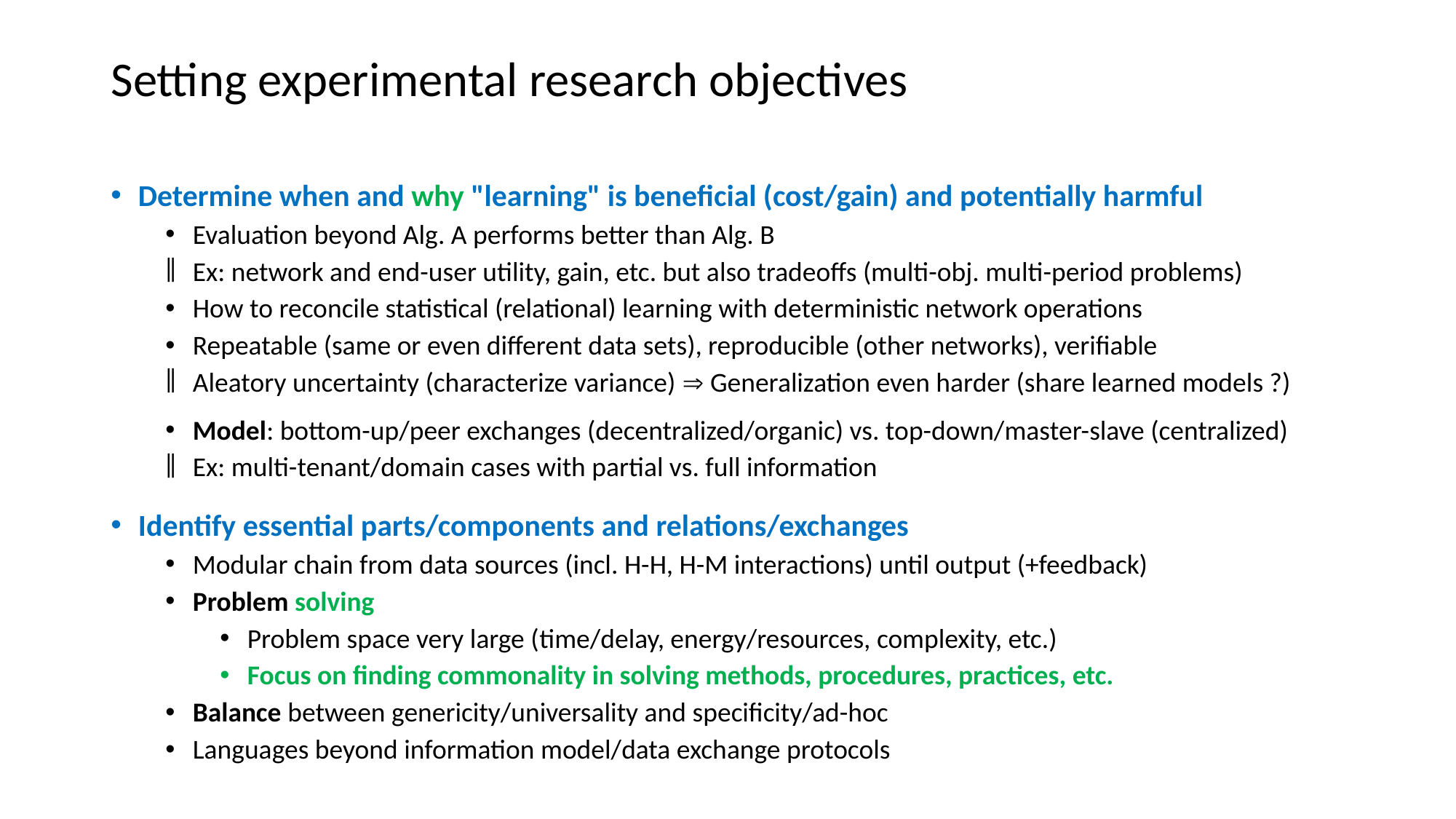

# Setting experimental research objectives
Determine when and why "learning" is beneficial (cost/gain) and potentially harmful
Evaluation beyond Alg. A performs better than Alg. B
Ex: network and end-user utility, gain, etc. but also tradeoffs (multi-obj. multi-period problems)
How to reconcile statistical (relational) learning with deterministic network operations
Repeatable (same or even different data sets), reproducible (other networks), verifiable
Aleatory uncertainty (characterize variance) ⇒ Generalization even harder (share learned models ?)
Model: bottom-up/peer exchanges (decentralized/organic) vs. top-down/master-slave (centralized)
Ex: multi-tenant/domain cases with partial vs. full information
Identify essential parts/components and relations/exchanges
Modular chain from data sources (incl. H-H, H-M interactions) until output (+feedback)
Problem solving
Problem space very large (time/delay, energy/resources, complexity, etc.)
Focus on finding commonality in solving methods, procedures, practices, etc.
Balance between genericity/universality and specificity/ad-hoc
Languages beyond information model/data exchange protocols